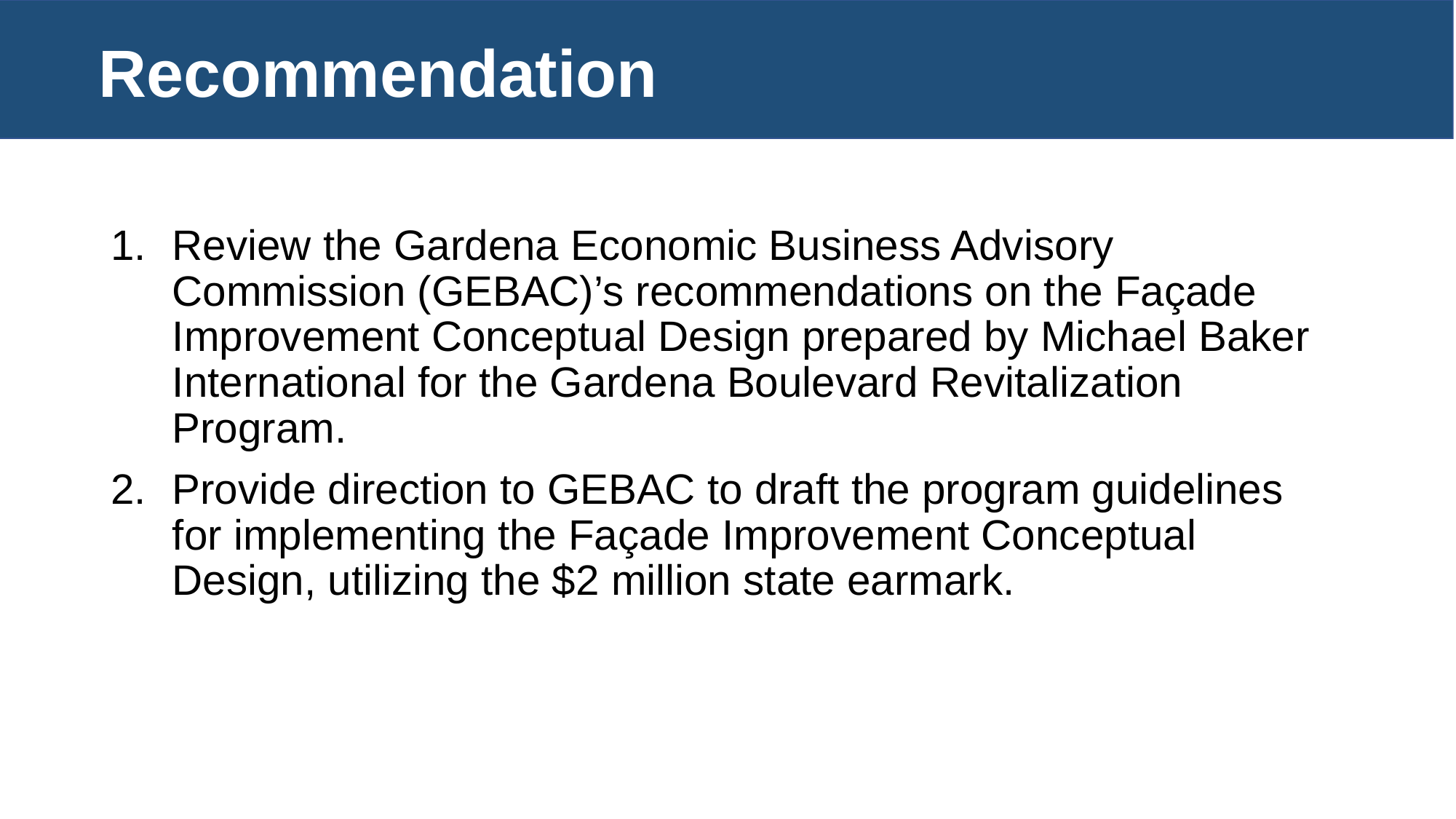

# Recommendation
Review the Gardena Economic Business Advisory Commission (GEBAC)’s recommendations on the Façade Improvement Conceptual Design prepared by Michael Baker International for the Gardena Boulevard Revitalization Program.
Provide direction to GEBAC to draft the program guidelines for implementing the Façade Improvement Conceptual Design, utilizing the $2 million state earmark.